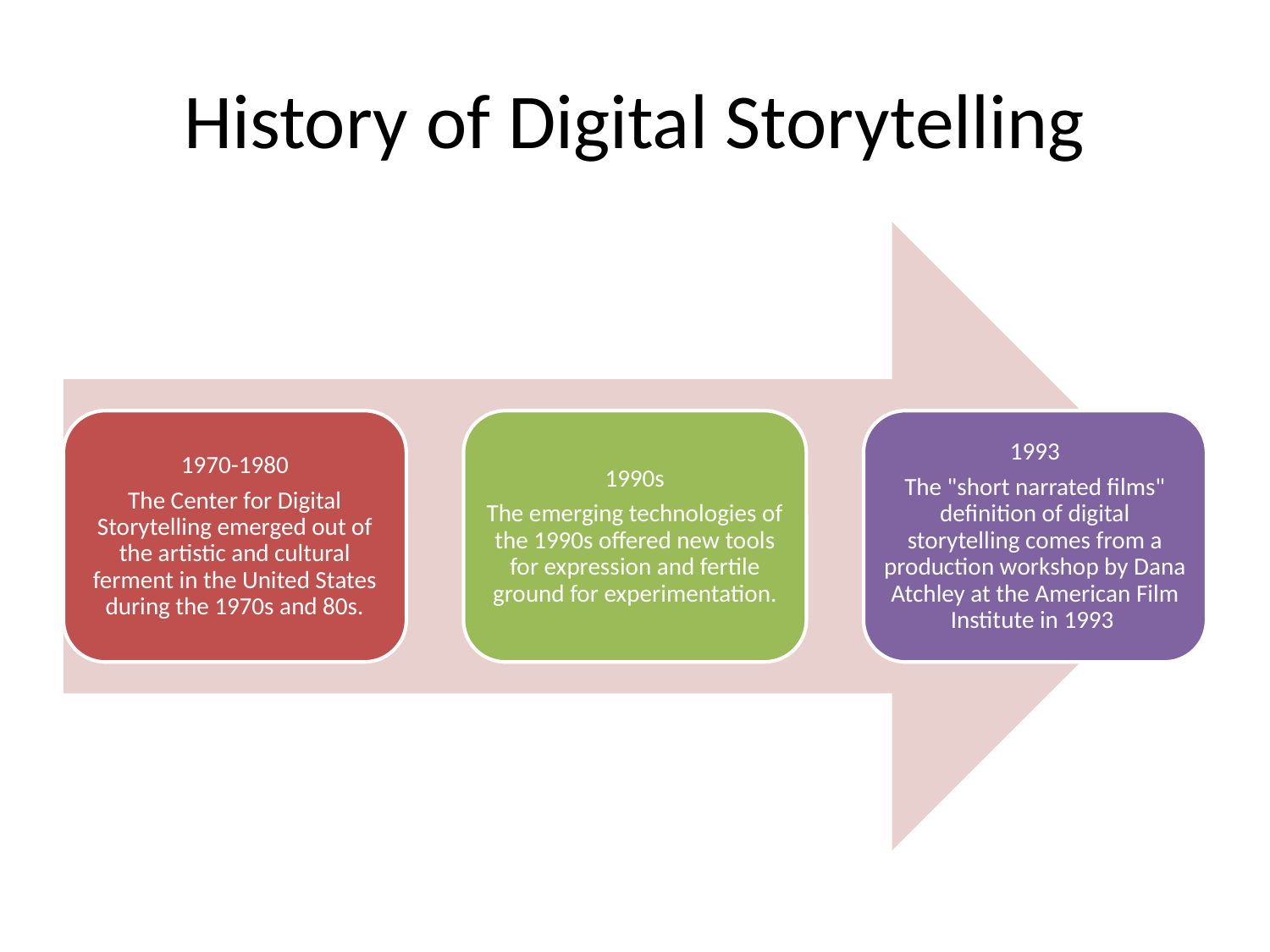

# History of Digital Storytelling
1970-1980
The Center for Digital Storytelling emerged out of the artistic and cultural ferment in the United States during the 1970s and 80s.
1990s
The emerging technologies of the 1990s offered new tools for expression and fertile ground for experimentation.
1993
The "short narrated films" definition of digital storytelling comes from a production workshop by Dana Atchley at the American Film Institute in 1993